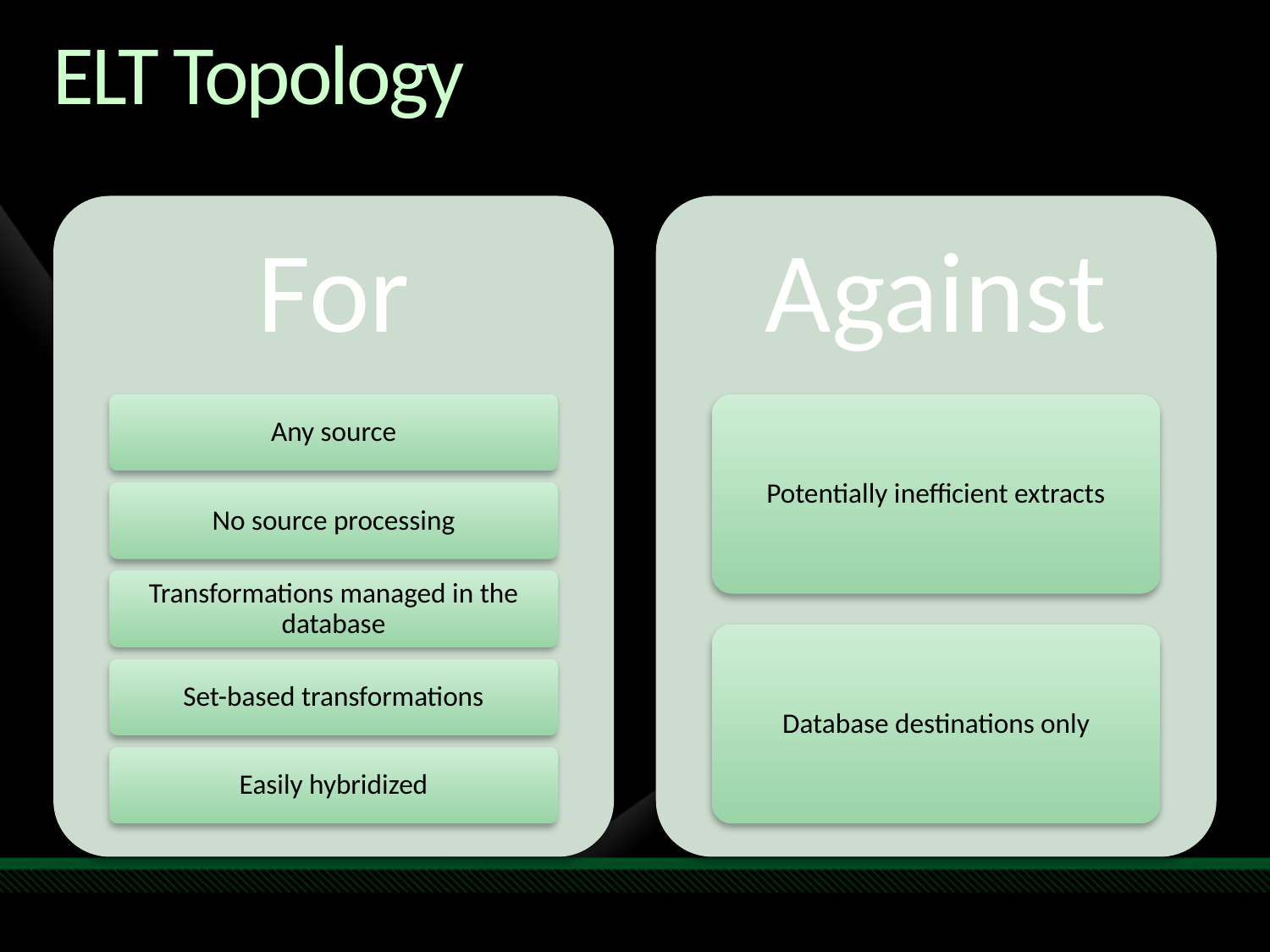

# ELT Topology
For
Any source
No source processing
Transformations managed in the database
Set-based transformations
Easily hybridized
Against
Potentially inefficient extracts
Database destinations only